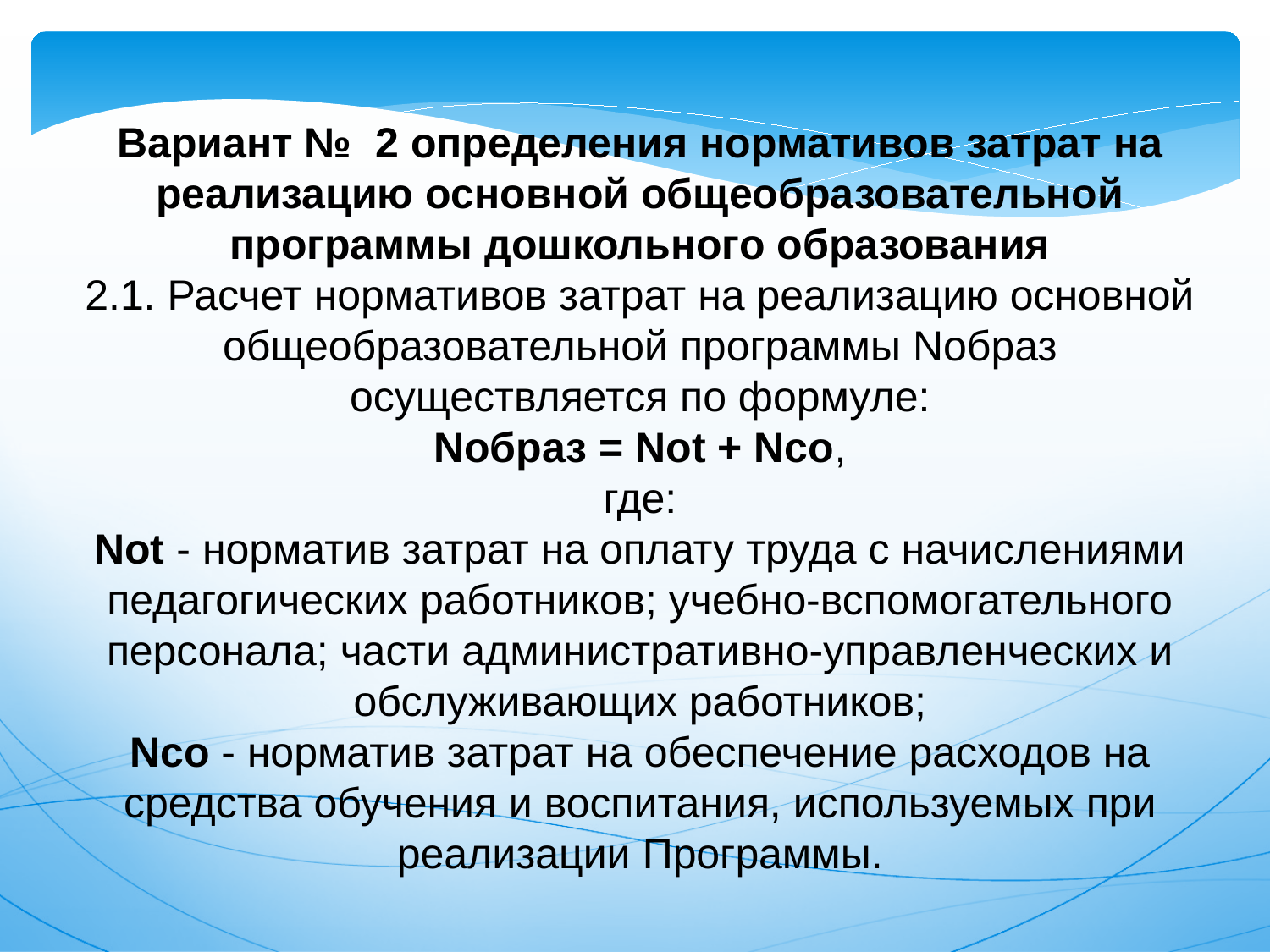

Вариант №  2 определения нормативов затрат на реализацию основной общеобразовательной программы дошкольного образования
2.1. Расчет нормативов затрат на реализацию основной общеобразовательной программы Nобраз осуществляется по формуле:
Nобраз = Not + Nco,
где:
Not - норматив затрат на оплату труда с начислениями педагогических работников; учебно-вспомогательного персонала; части административно-управленческих и обслуживающих работников;
Nco - норматив затрат на обеспечение расходов на средства обучения и воспитания, используемых при реализации Программы.